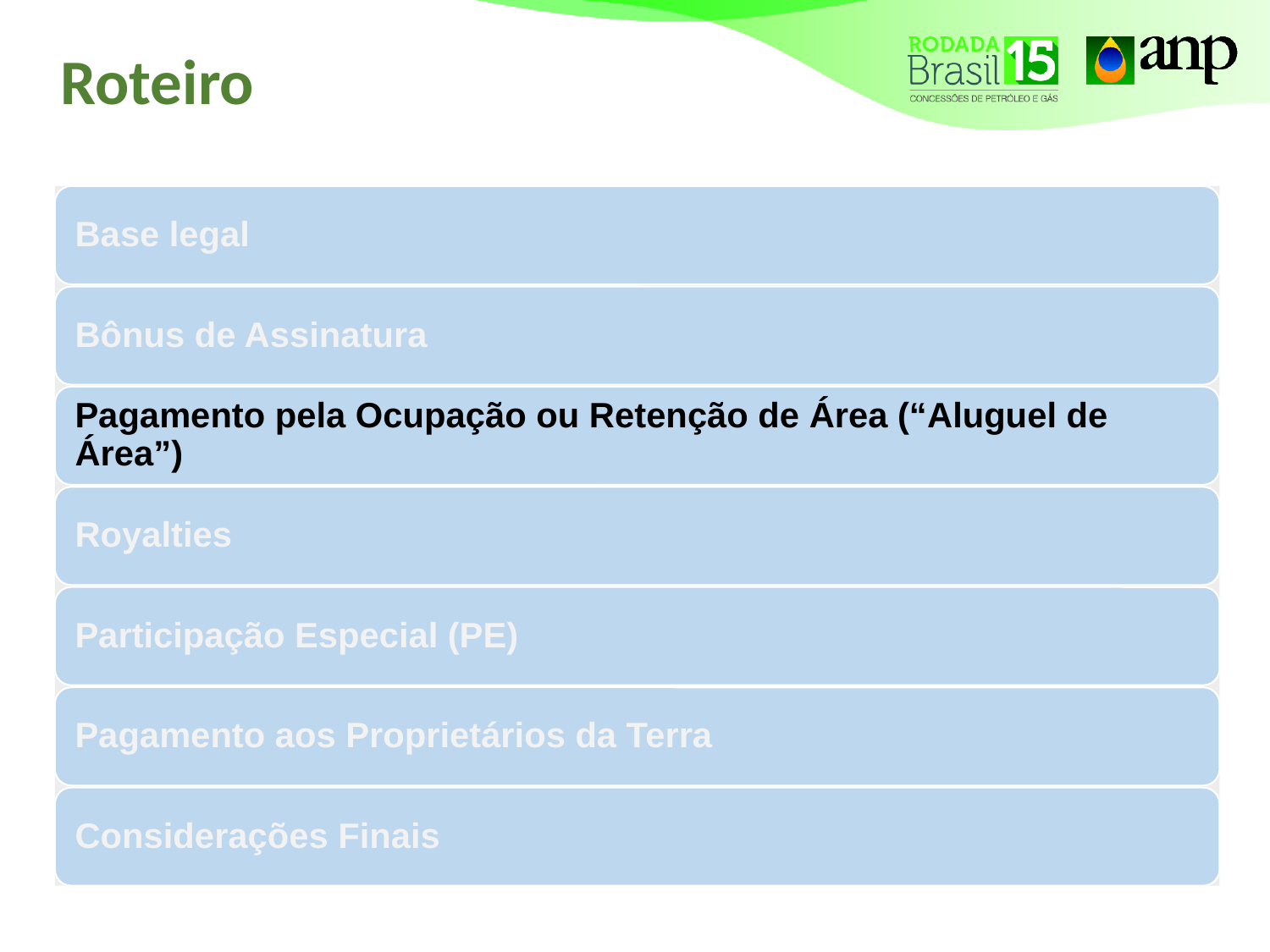

# Roteiro
Base legal
Bônus de Assinatura
Pagamento pela Ocupação ou Retenção de Área (“Aluguel de Área”)
Royalties
Participação Especial (PE)
Pagamento aos Proprietários da Terra
Considerações Finais